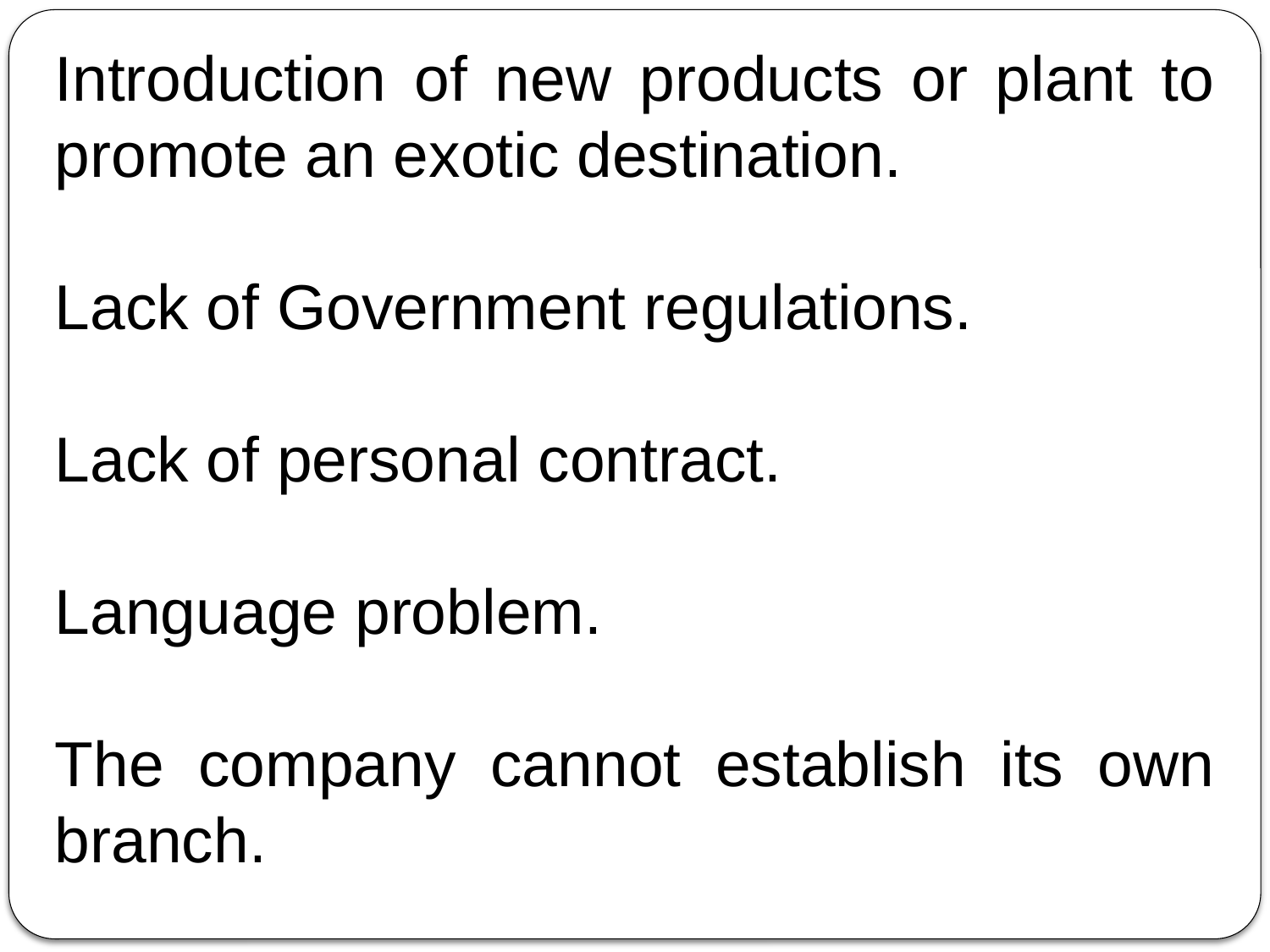

Introduction of new products or plant to promote an exotic destination.

Lack of Government regulations.

Lack of personal contract.

Language problem.

The company cannot establish its own branch.